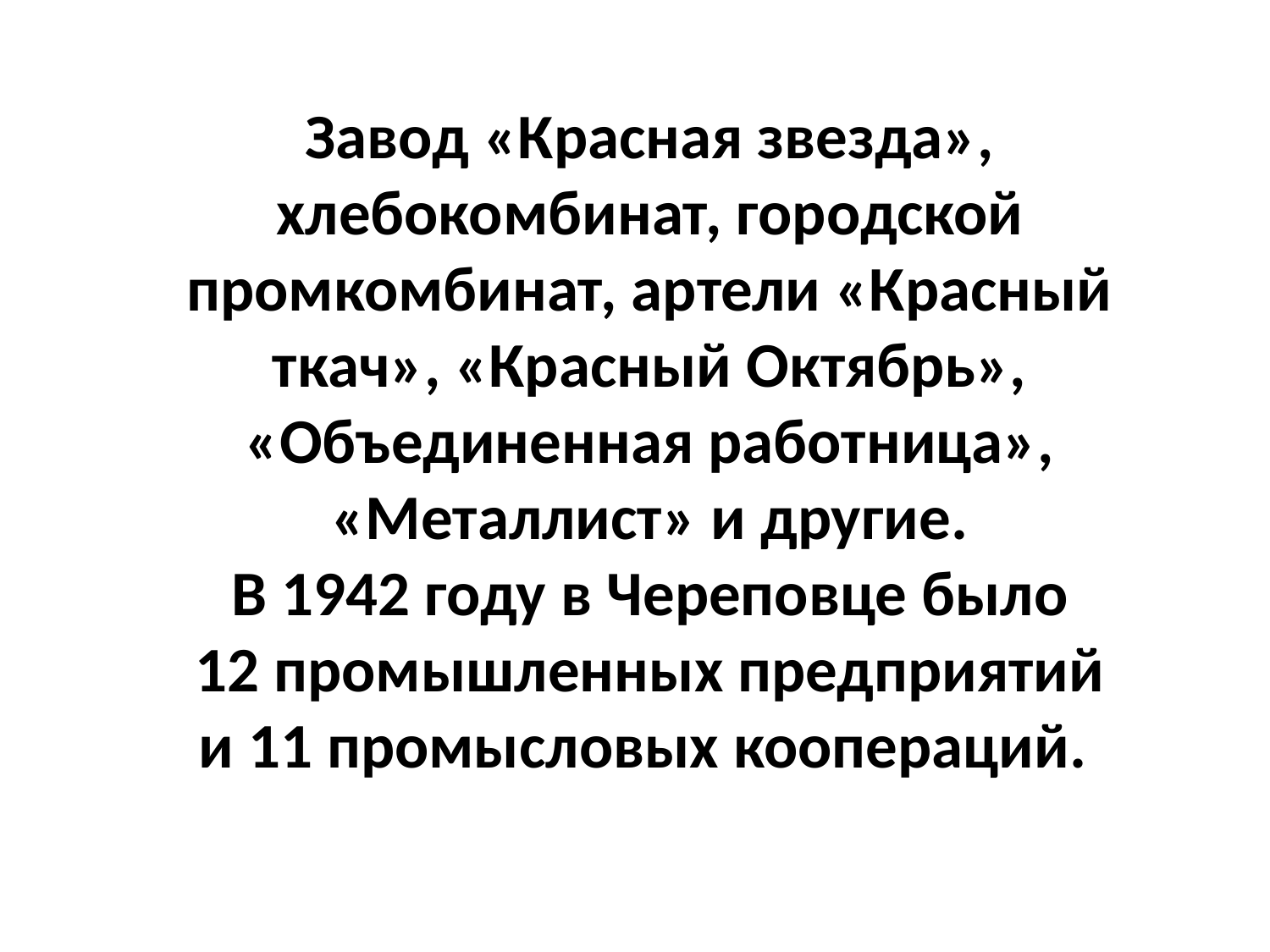

Завод «Красная звезда», хлебокомбинат, городской промкомбинат, артели «Красный ткач», «Красный Октябрь», «Объединенная работница», «Металлист» и другие.
В 1942 году в Череповце было 12 промышленных предприятий и 11 промысловых коопераций.